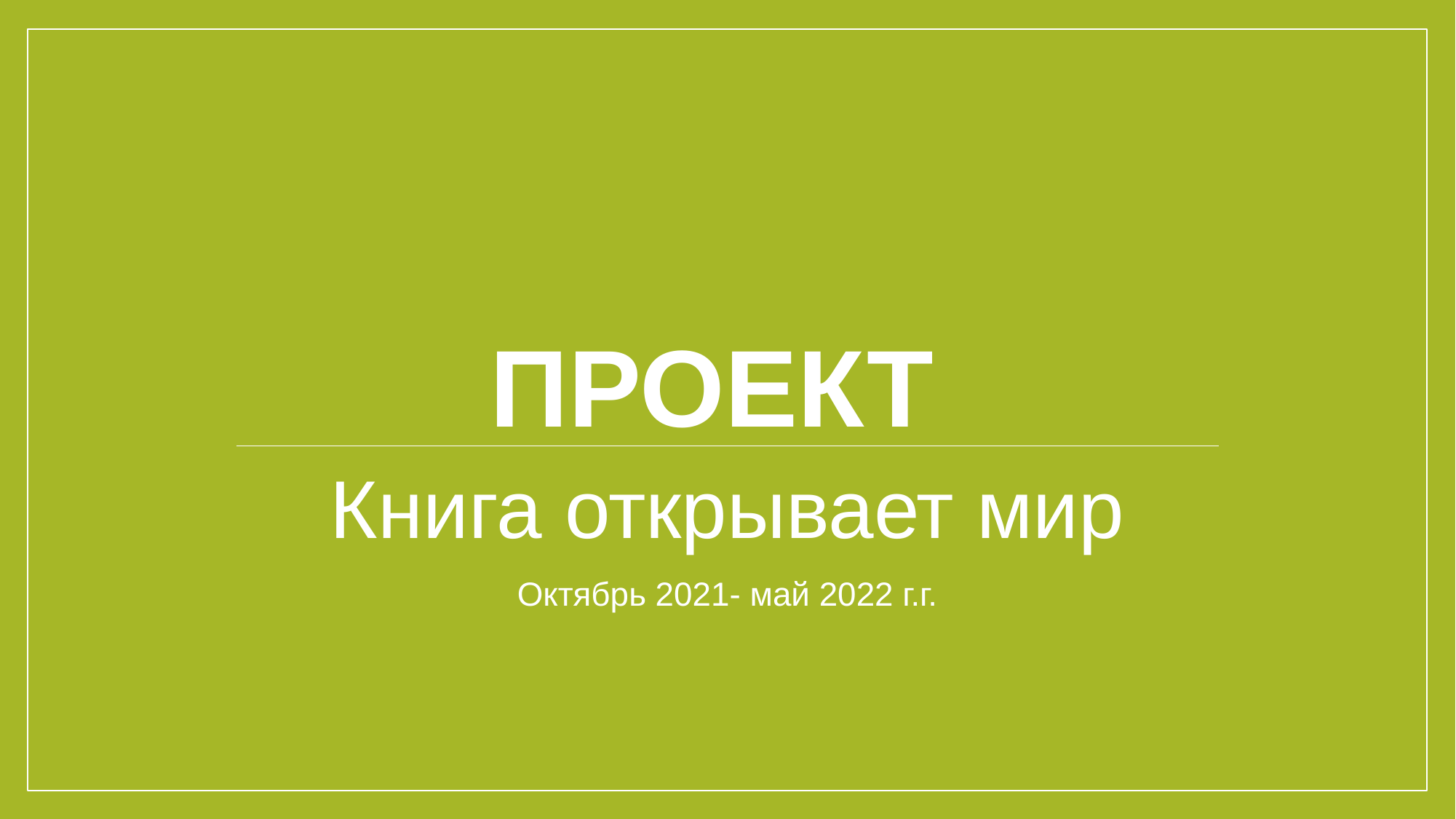

# Проект
Книга открывает мир
Октябрь 2021- май 2022 г.г.